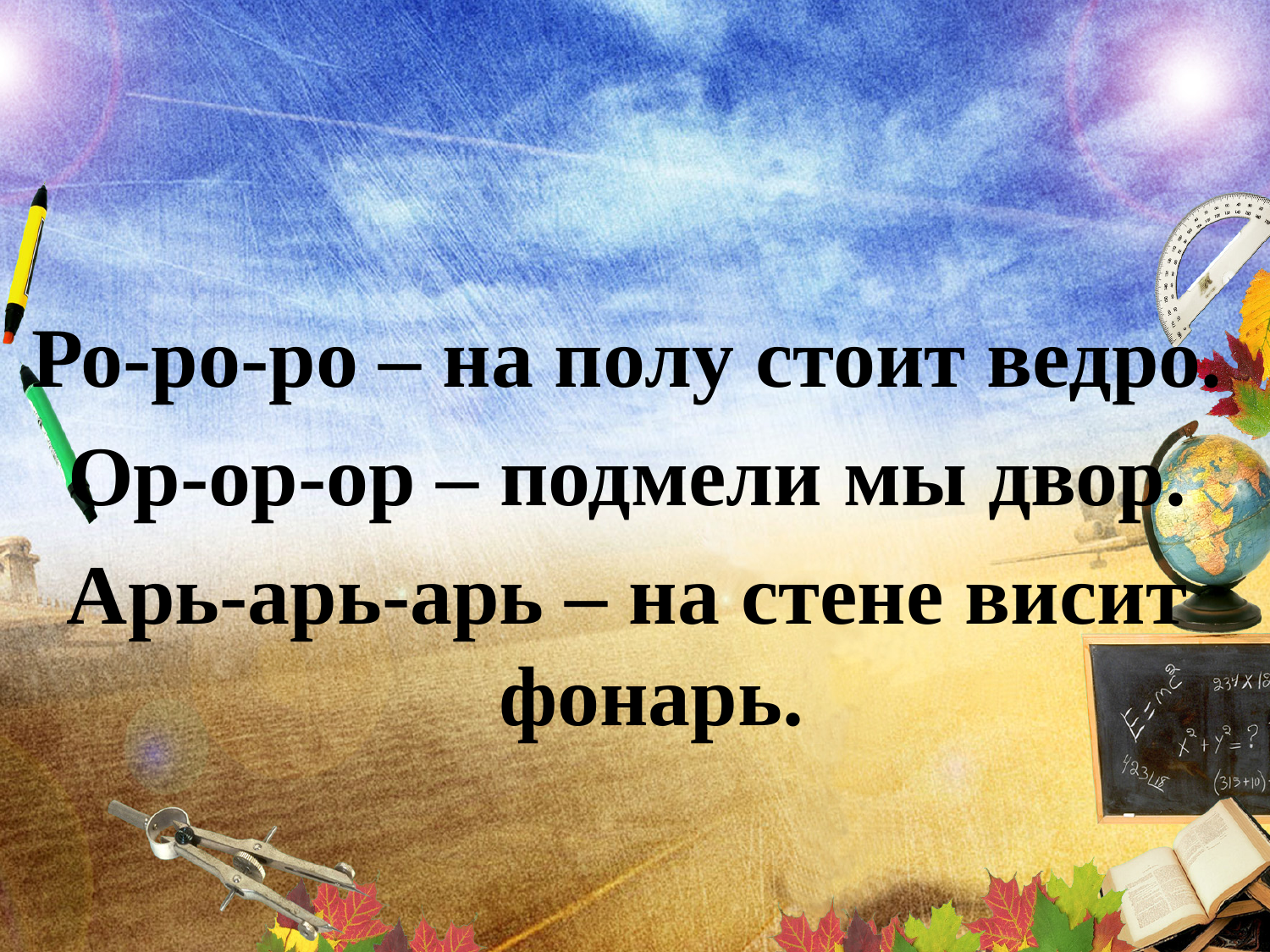

Ро-ро-ро – на полу стоит ведро.
Ор-ор-ор – подмели мы двор.
Арь-арь-арь – на стене висит фонарь.